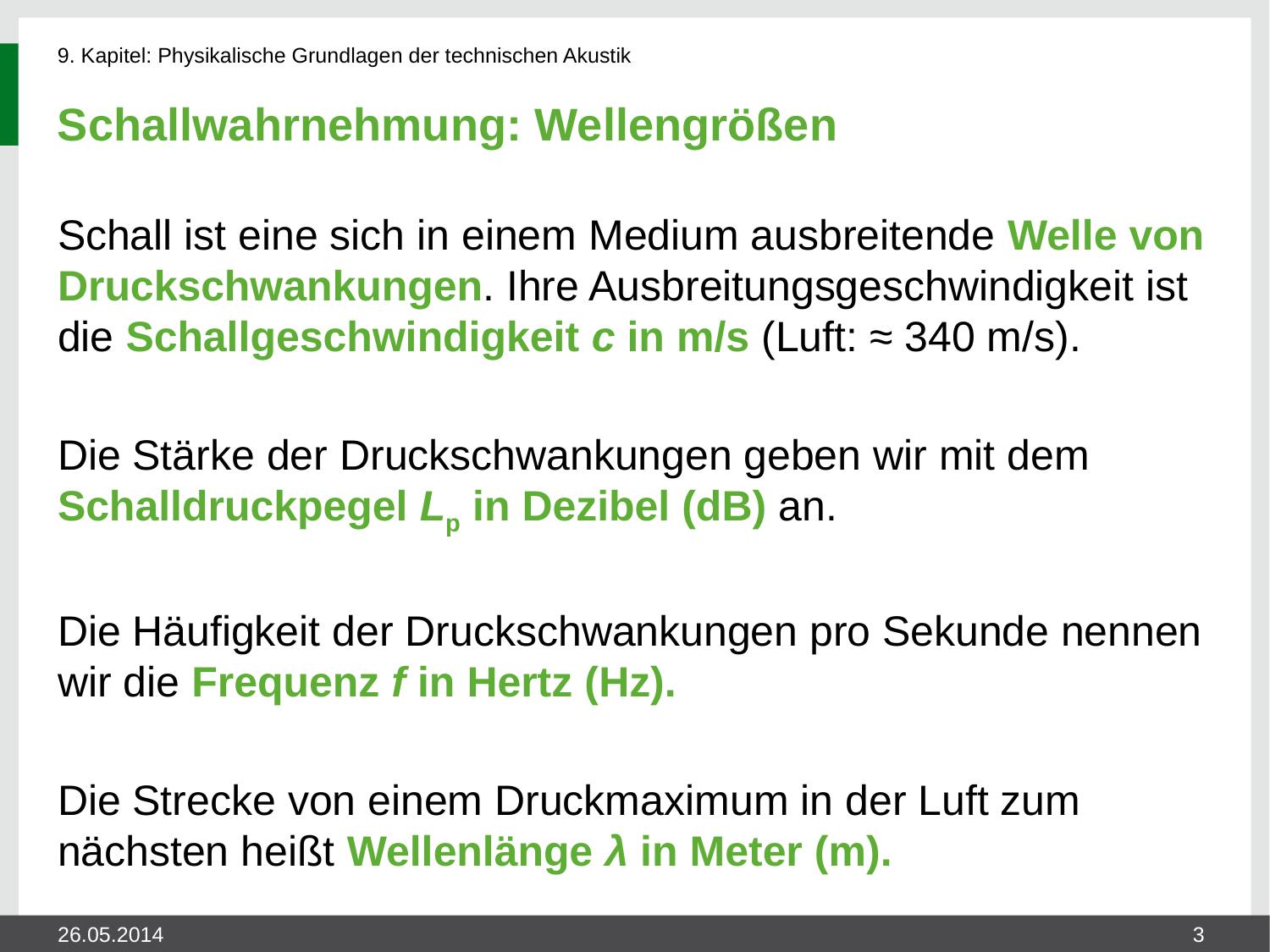

# Schallwahrnehmung: Wellengrößen
Schall ist eine sich in einem Medium ausbreitende Welle von Druckschwankungen. Ihre Ausbreitungsgeschwindigkeit ist die Schallgeschwindigkeit c in m/s (Luft: ≈ 340 m/s).

Die Stärke der Druckschwankungen geben wir mit dem Schalldruckpegel Lp in Dezibel (dB) an.

Die Häufigkeit der Druckschwankungen pro Sekunde nennen wir die Frequenz f in Hertz (Hz).

Die Strecke von einem Druckmaximum in der Luft zum nächsten heißt Wellenlänge λ in Meter (m).

26.05.2014
3